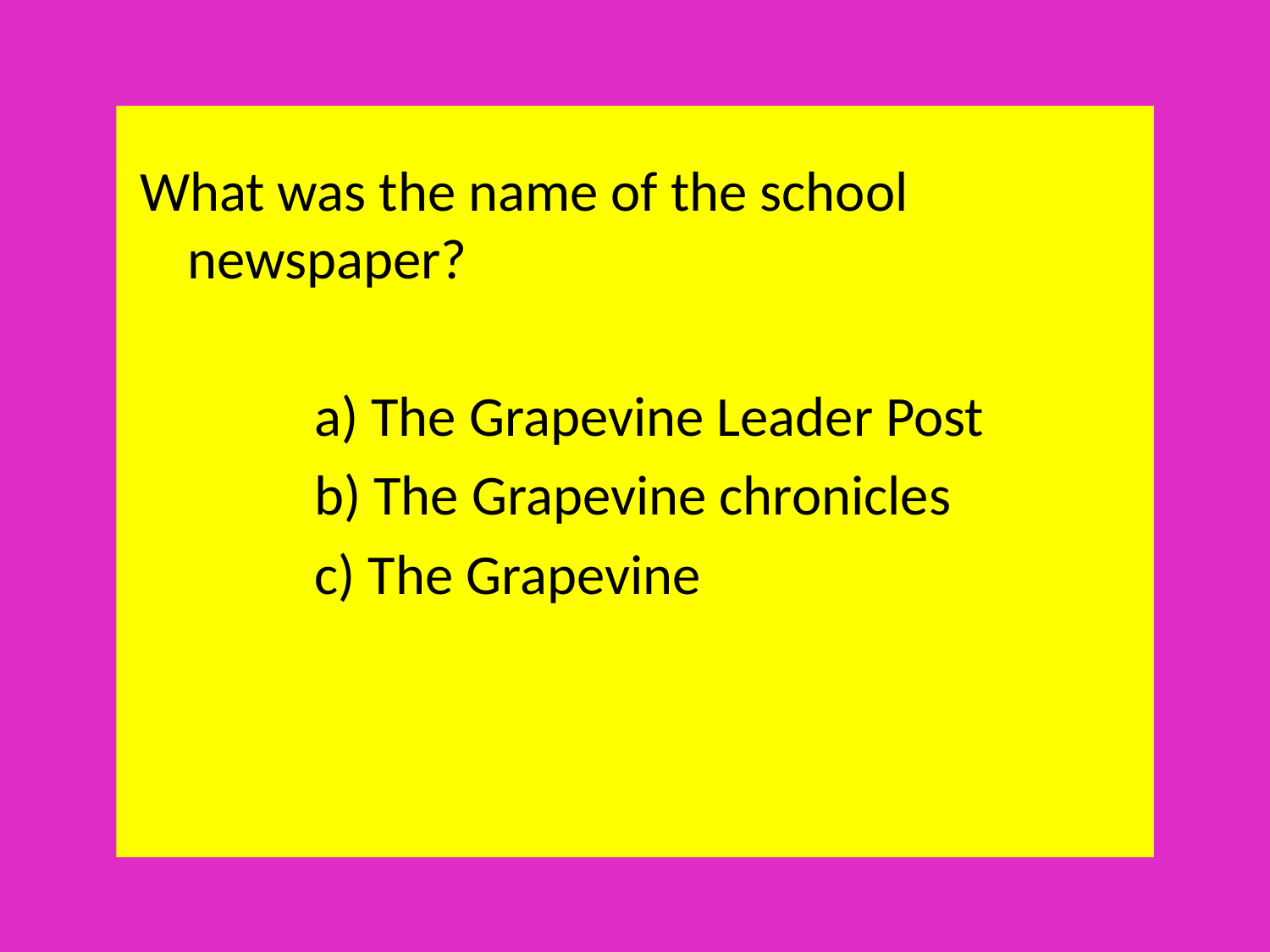

What was the name of the school newspaper?

		a) The Grapevine Leader Post
		b) The Grapevine chronicles
		c) The Grapevine